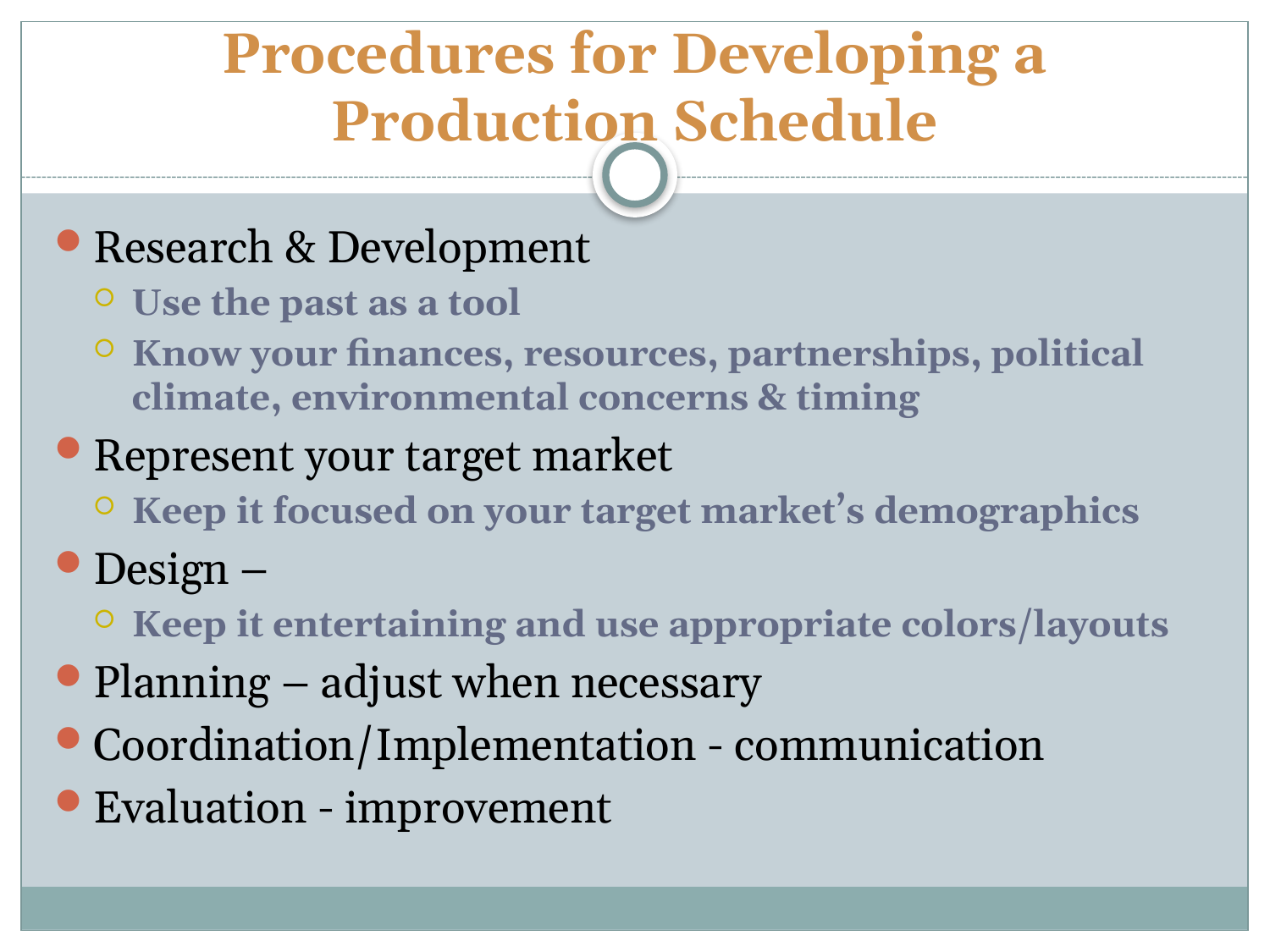

# Procedures for Developing a Production Schedule
Research & Development
Use the past as a tool
Know your finances, resources, partnerships, political climate, environmental concerns & timing
Represent your target market
Keep it focused on your target market’s demographics
Design –
Keep it entertaining and use appropriate colors/layouts
Planning – adjust when necessary
Coordination/Implementation - communication
Evaluation - improvement